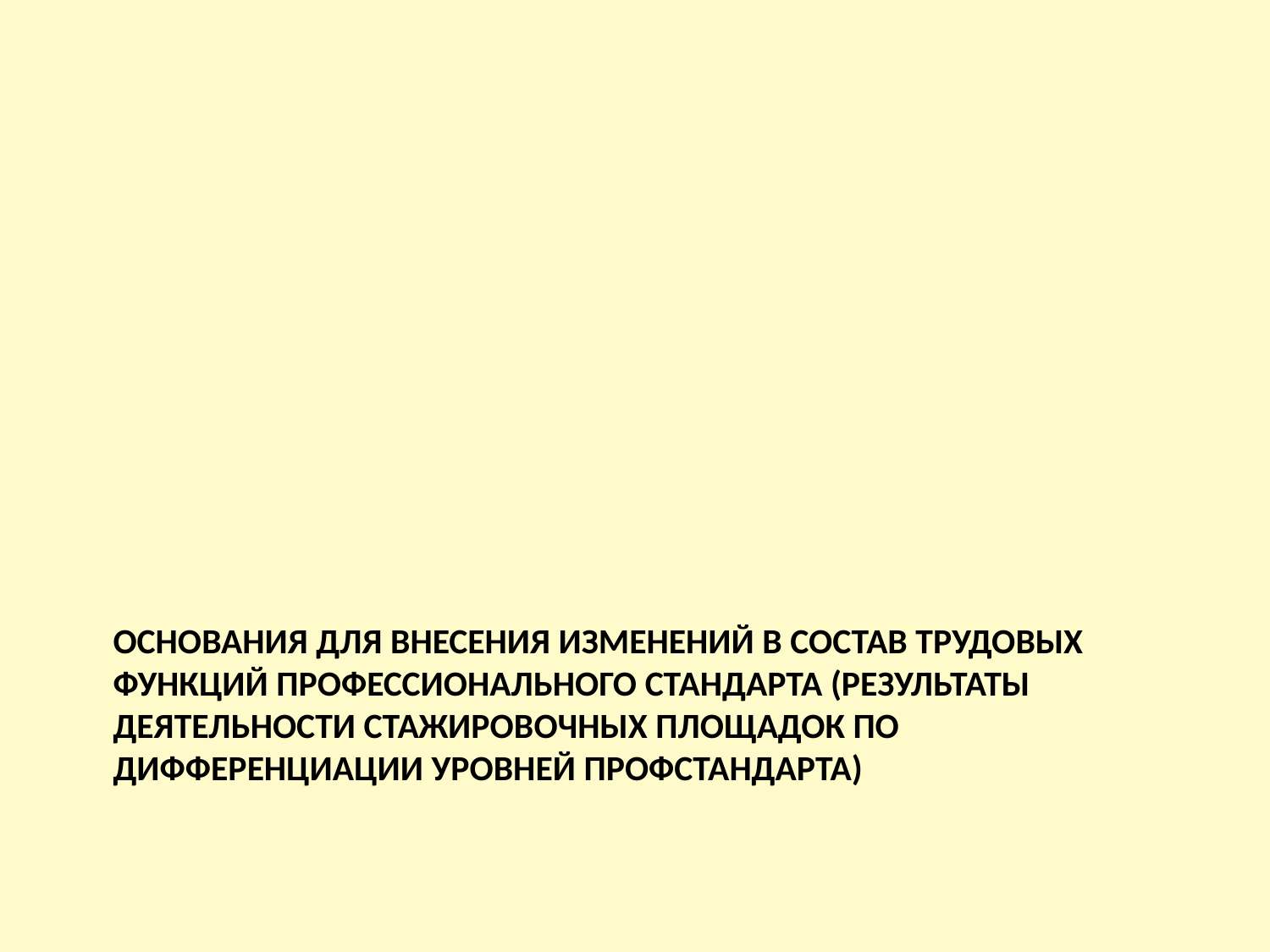

# Основания для внесения изменений в состав трудовых функций профессионального стандарта (результаты деятельности стажировочных площадок по дифференциации уровней профстандарта)